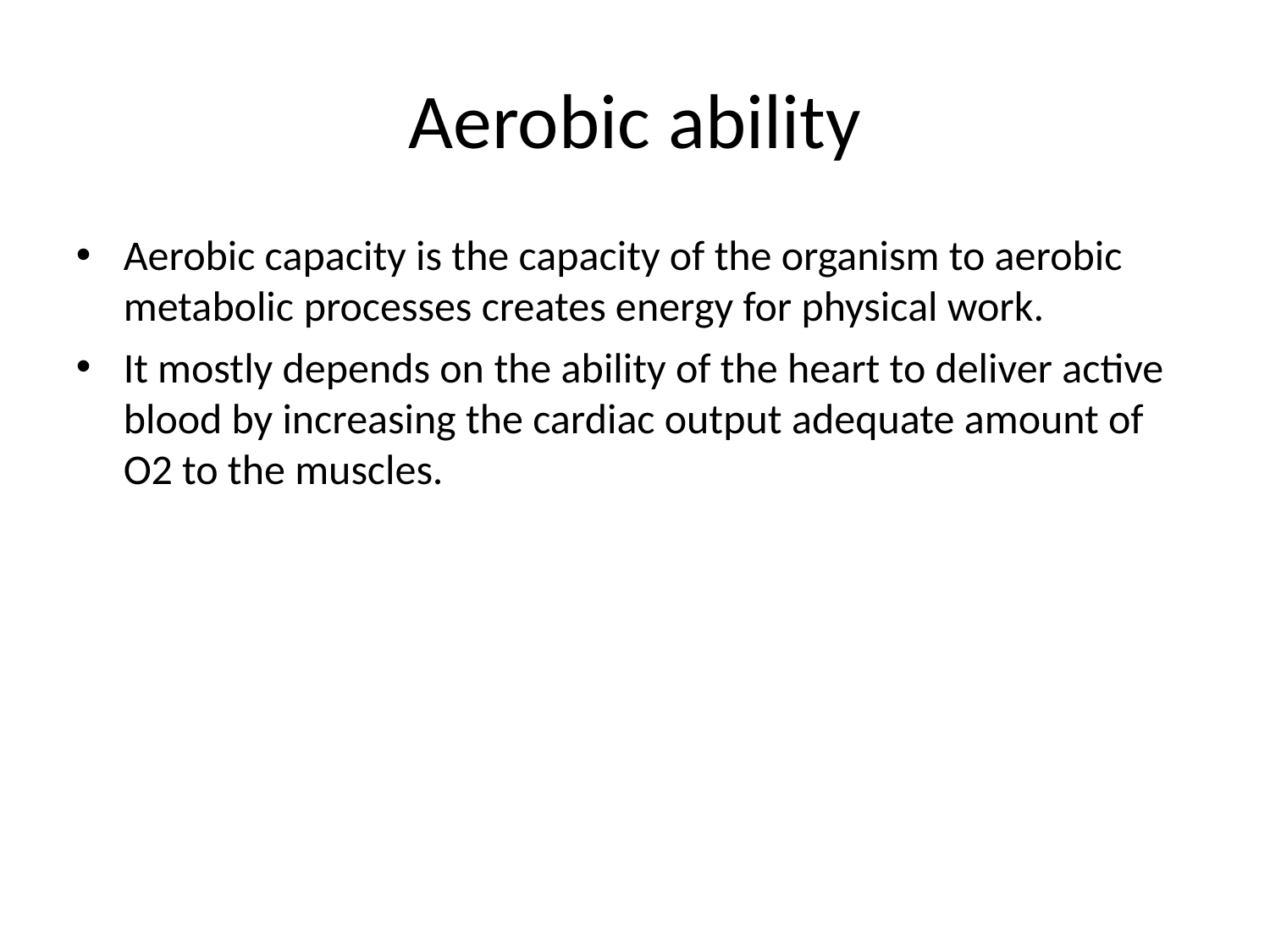

Aerobic ability
Aerobic capacity is the capacity of the organism to aerobic metabolic processes creates energy for physical work.
It mostly depends on the ability of the heart to deliver active blood by increasing the cardiac output adequate amount of O2 to the muscles.